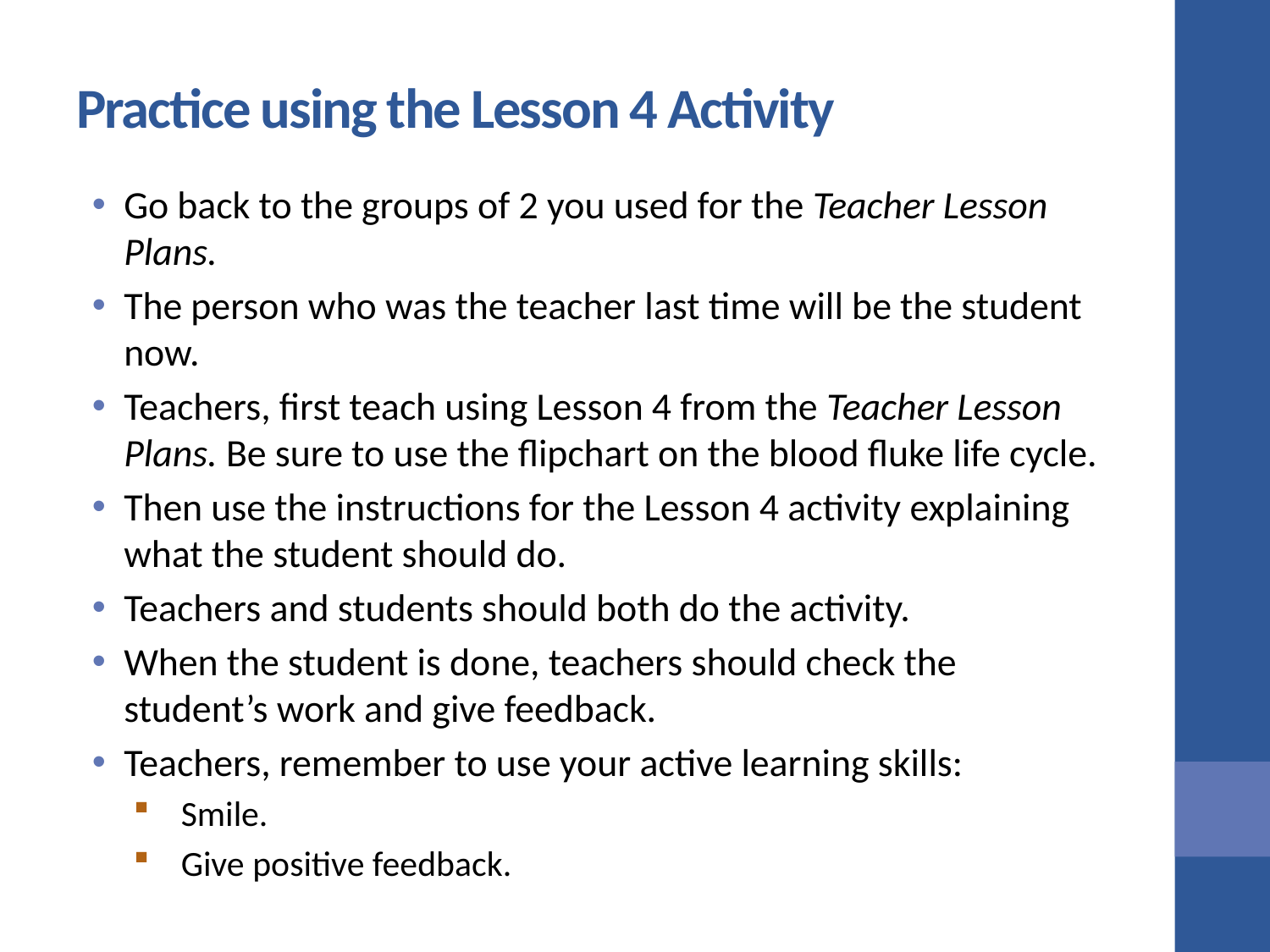

# Practice using the Lesson 4 Activity
Go back to the groups of 2 you used for the Teacher Lesson Plans.
The person who was the teacher last time will be the student now.
Teachers, first teach using Lesson 4 from the Teacher Lesson Plans. Be sure to use the flipchart on the blood fluke life cycle.
Then use the instructions for the Lesson 4 activity explaining what the student should do.
Teachers and students should both do the activity.
When the student is done, teachers should check the student’s work and give feedback.
Teachers, remember to use your active learning skills:
Smile.
Give positive feedback.